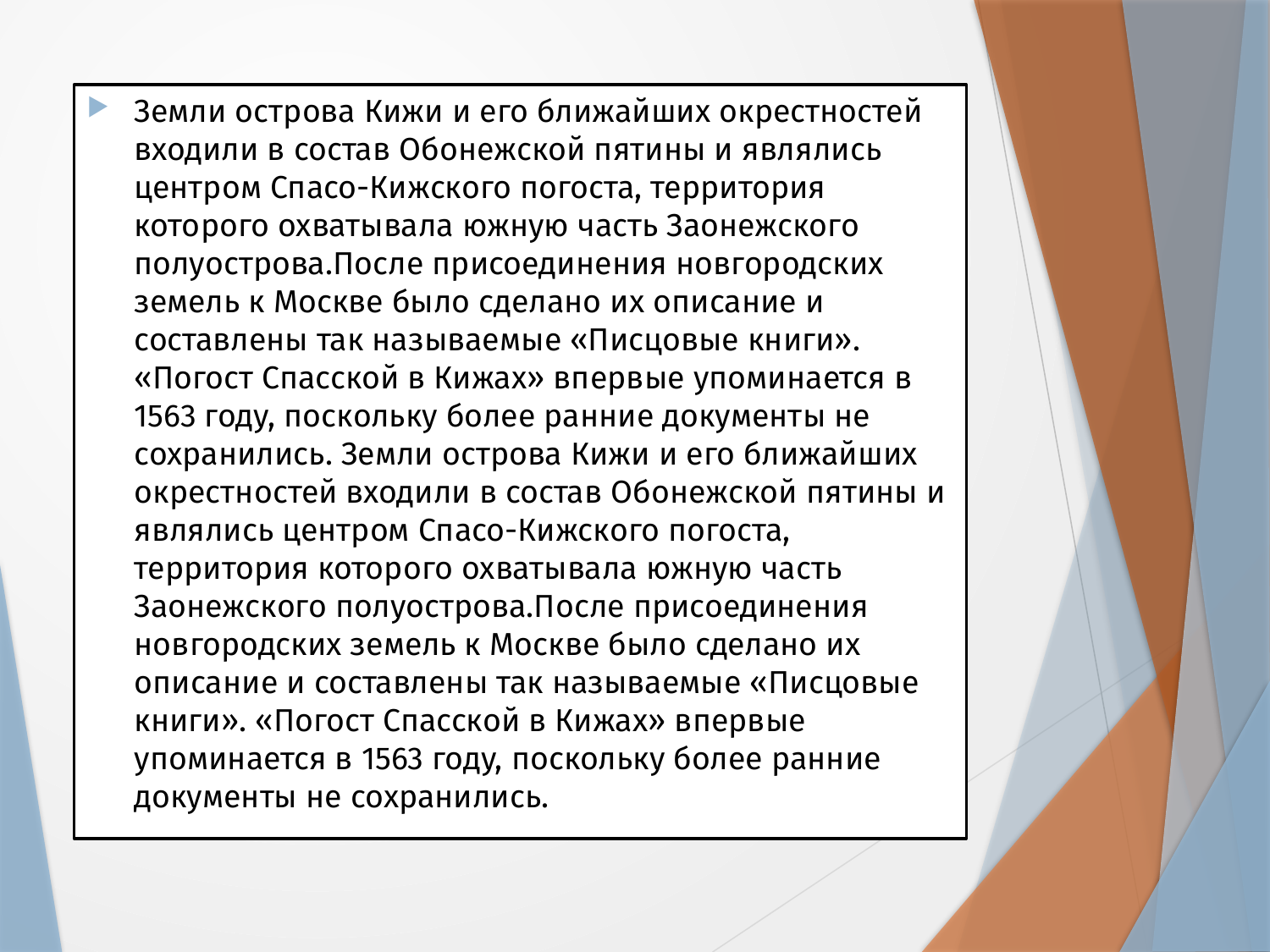

Земли острова Кижи и его ближайших окрестностей входили в состав Обонежской пятины и являлись центром Спасо-Кижского погоста, территория которого охватывала южную часть Заонежского полуострова.После присоединения новгородских земель к Москве было сделано их описание и составлены так называемые «Писцовые книги». «Погост Спасской в Кижах» впервые упоминается в 1563 году, поскольку более ранние документы не сохранились. Земли острова Кижи и его ближайших окрестностей входили в состав Обонежской пятины и являлись центром Спасо-Кижского погоста, территория которого охватывала южную часть Заонежского полуострова.После присоединения новгородских земель к Москве было сделано их описание и составлены так называемые «Писцовые книги». «Погост Спасской в Кижах» впервые упоминается в 1563 году, поскольку более ранние документы не сохранились.